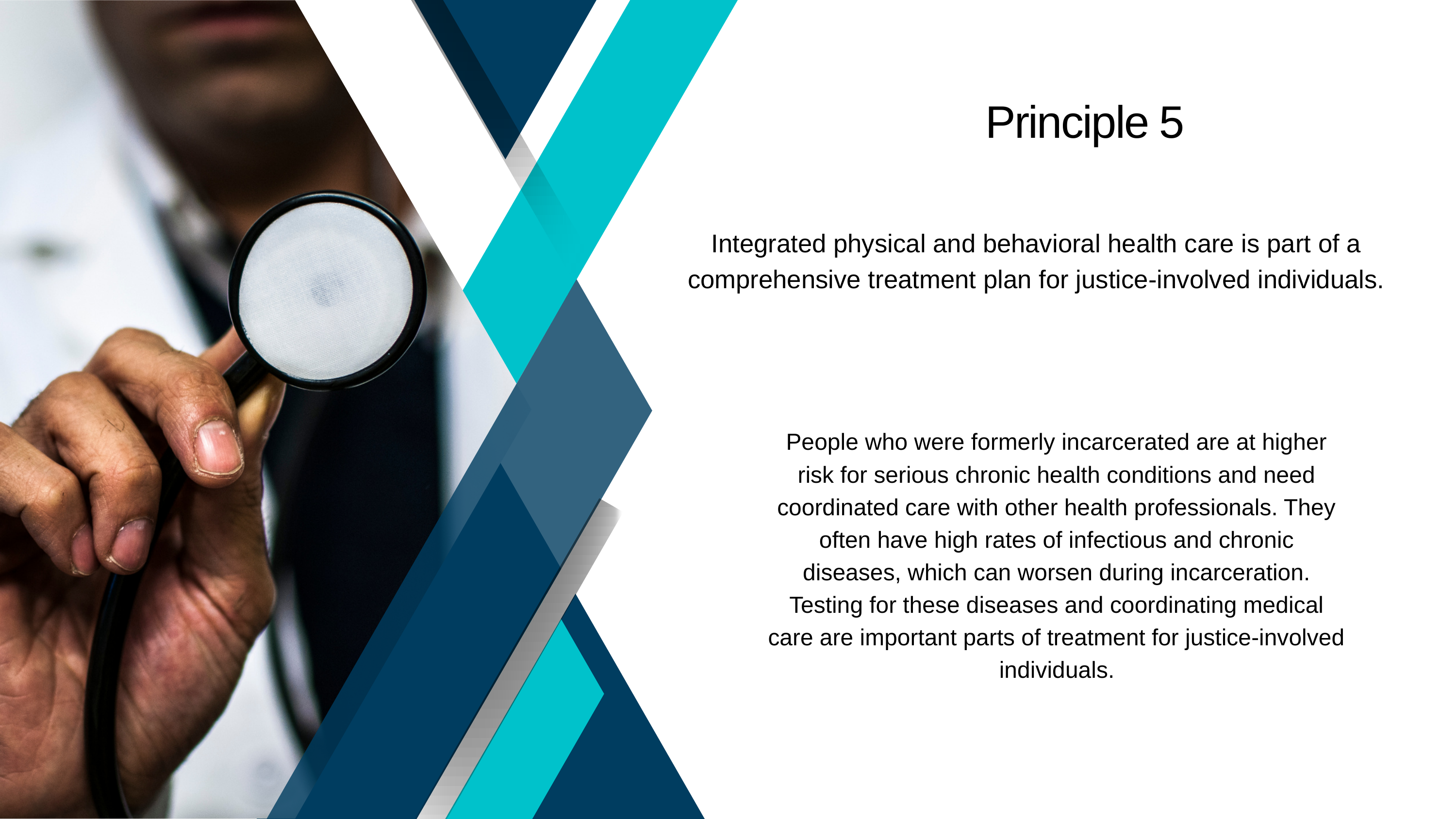

Principle 5
Integrated physical and behavioral health care is part of a comprehensive treatment plan for justice-involved individuals.

People who were formerly incarcerated are at higher risk for serious chronic health conditions and need coordinated care with other health professionals. They often have high rates of infectious and chronic diseases, which can worsen during incarceration. Testing for these diseases and coordinating medical care are important parts of treatment for justice-involved individuals.